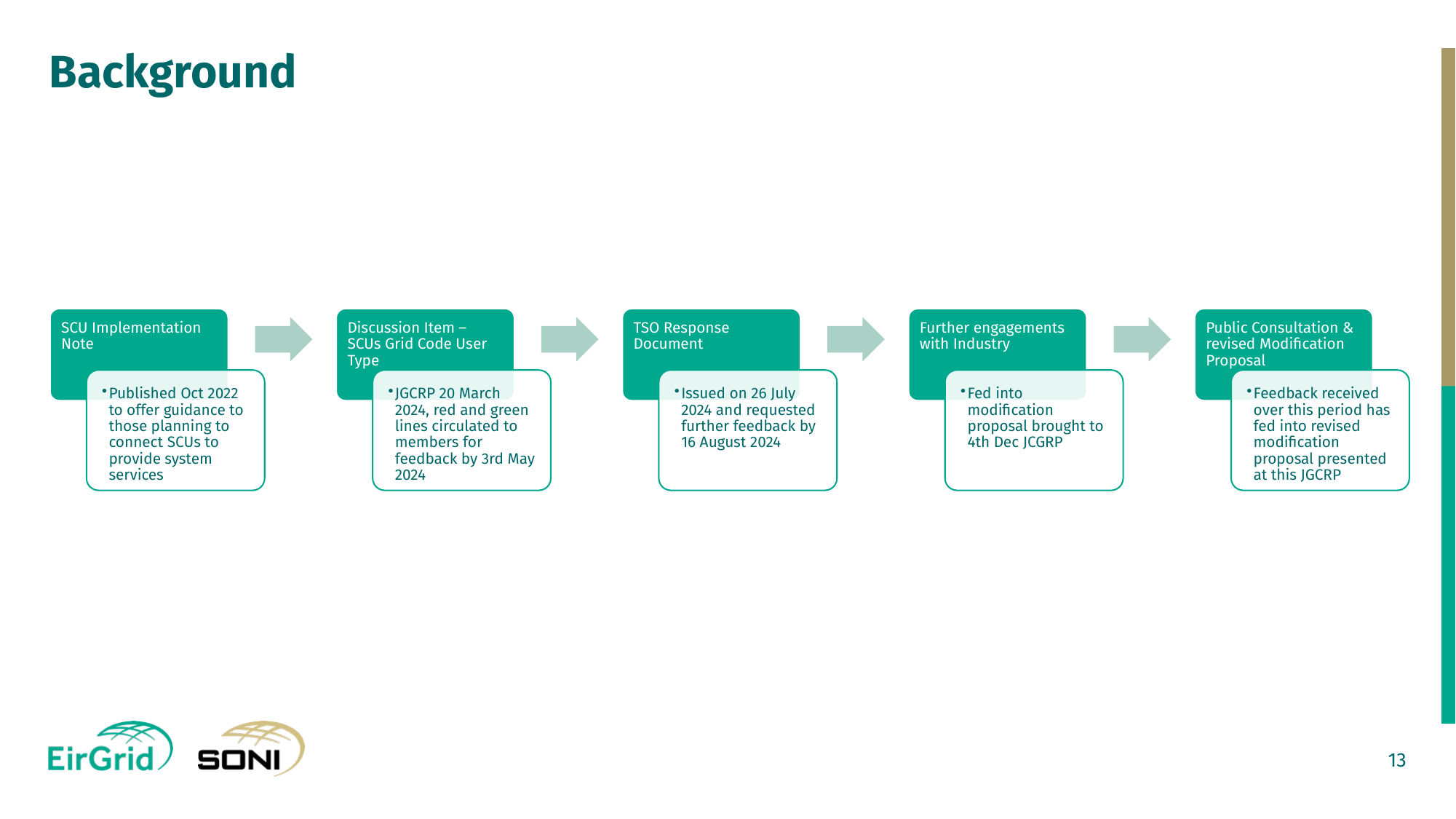

SCU Implementation Note
Published Oct 2022 to offer guidance to those planning to connect SCUs to provide system services

Discussion Item – SCUs Grid Code User Type
JGCRP 20 March 2024, red and green lines circulated to members for feedback by 3rd May 2024

TSO Response Document
Issued on 26 July 2024 and requested further feedback by 16 August 2024

Further engagements with Industry
Fed into modification proposal brought to 4th Dec JCGRP

Public Consultation & revised Modification Proposal
Feedback received over this period has fed into revised modification proposal presented at this JGCRP
# Background

13